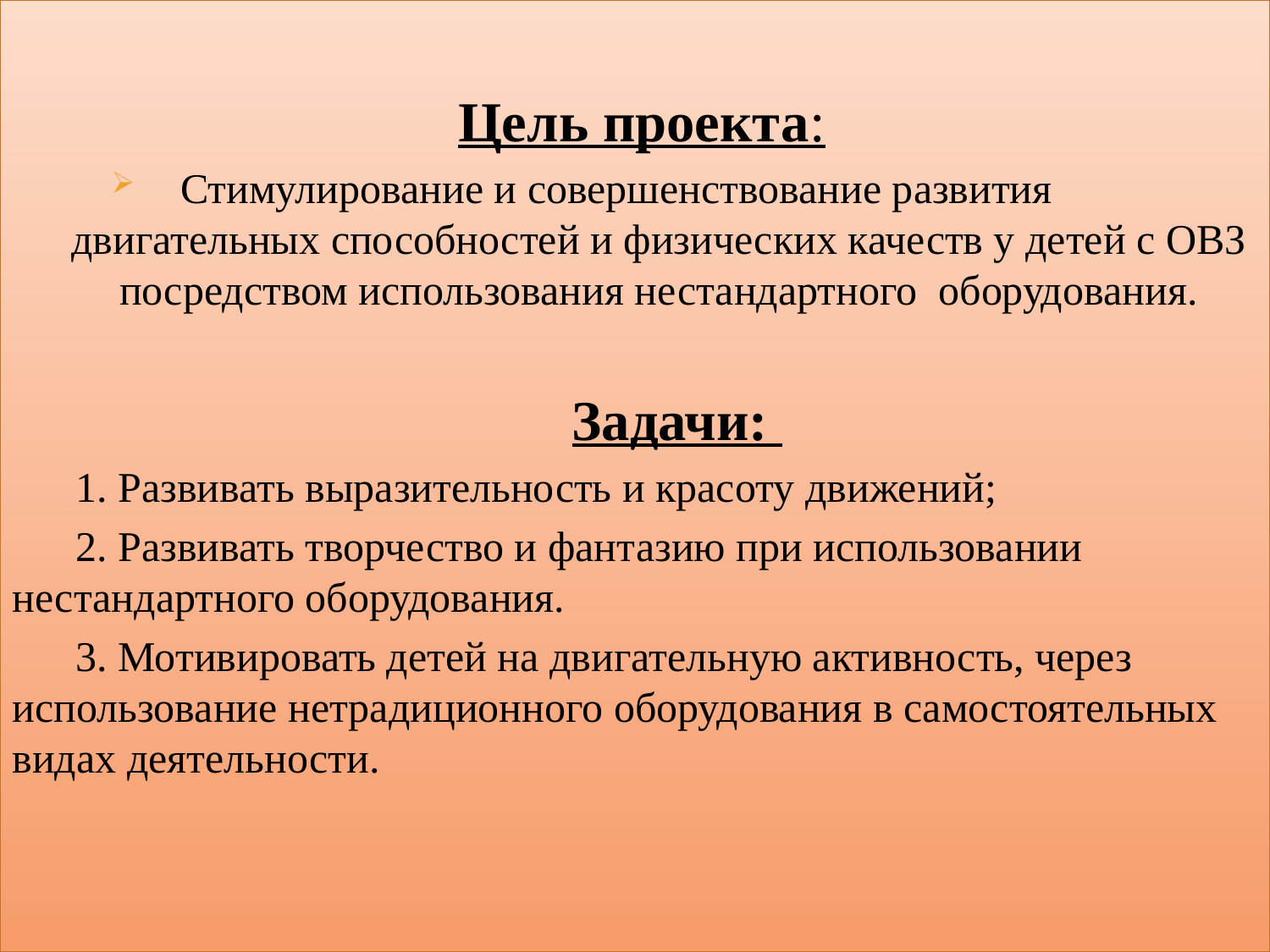

Цель проекта:
  Стимулирование и совершенствование развития           двигательных способностей и физических качеств у детей с ОВЗ посредством использования нестандартного  оборудования.

        Задачи:
      1. Развивать выразительность и красоту движений;
      2. Развивать творчество и фантазию при использовании     нестандартного оборудования.
      3. Мотивировать детей на двигательную активность, через   использование нетрадиционного оборудования в самостоятельных видах деятельности.